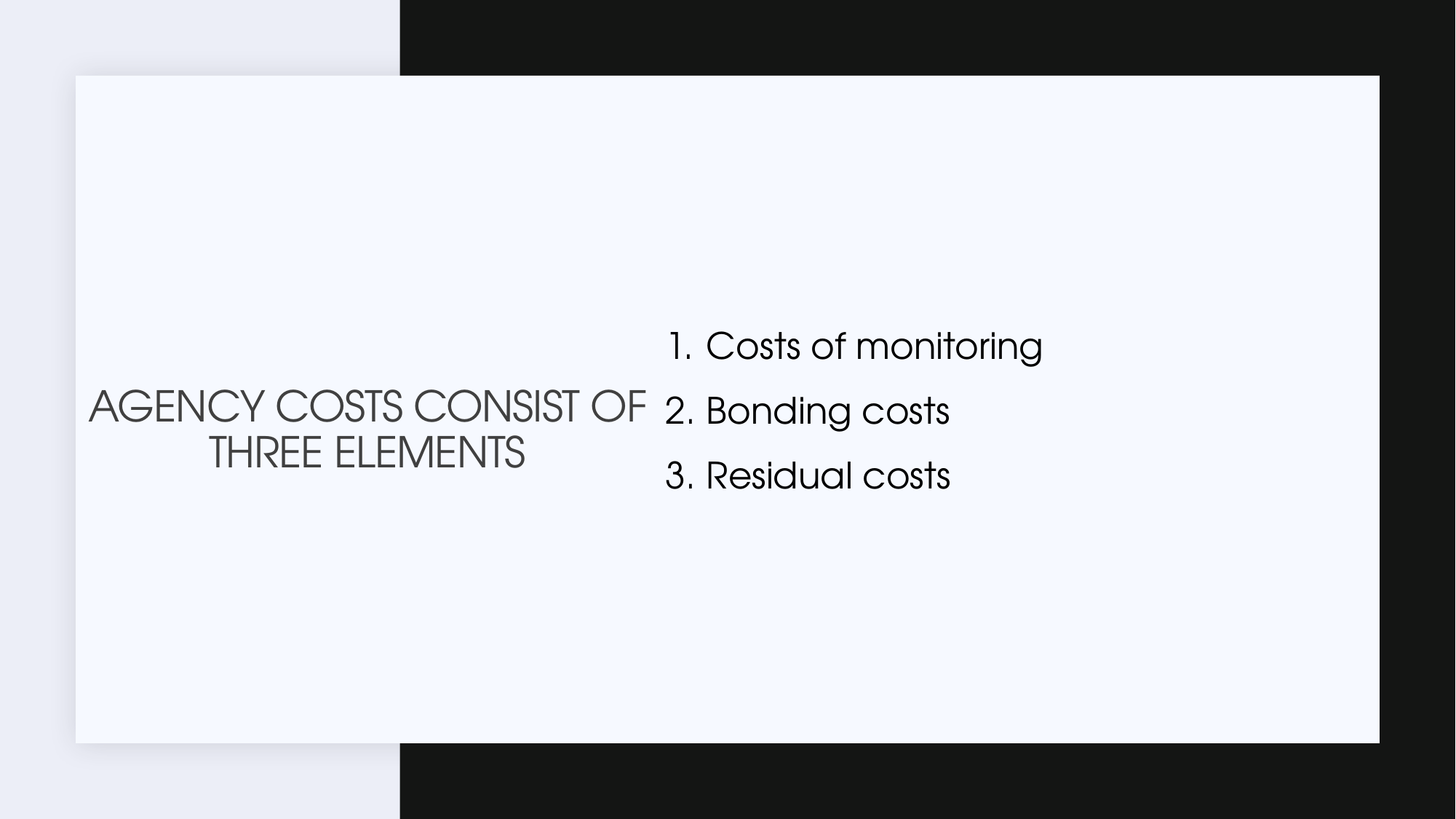

Costs of monitoring
Bonding costs
Residual costs
# Agency costs consist of three elements